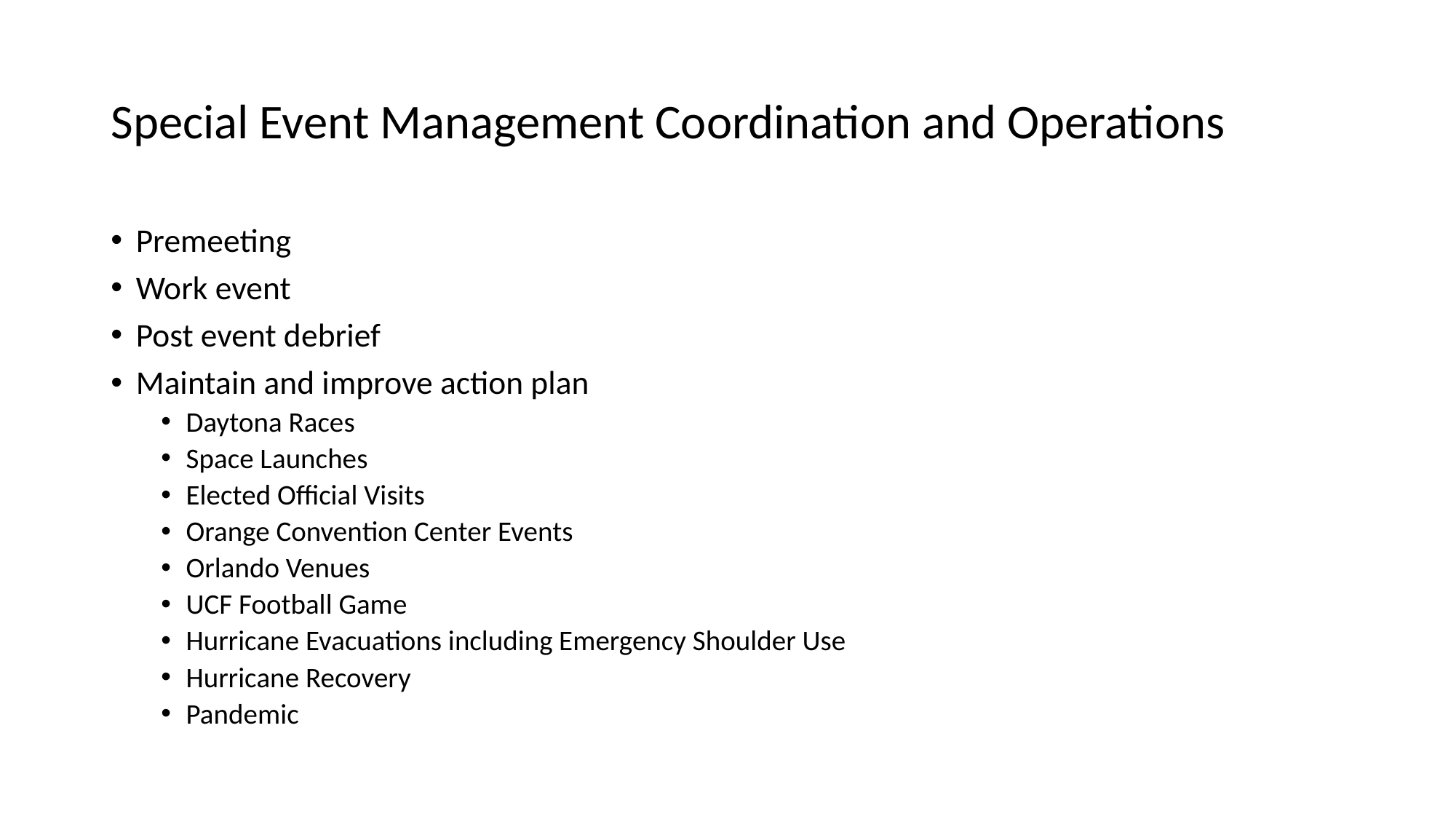

# Special Event Management Coordination and Operations
Premeeting
Work event
Post event debrief
Maintain and improve action plan
Daytona Races
Space Launches
Elected Official Visits
Orange Convention Center Events
Orlando Venues
UCF Football Game
Hurricane Evacuations including Emergency Shoulder Use
Hurricane Recovery
Pandemic